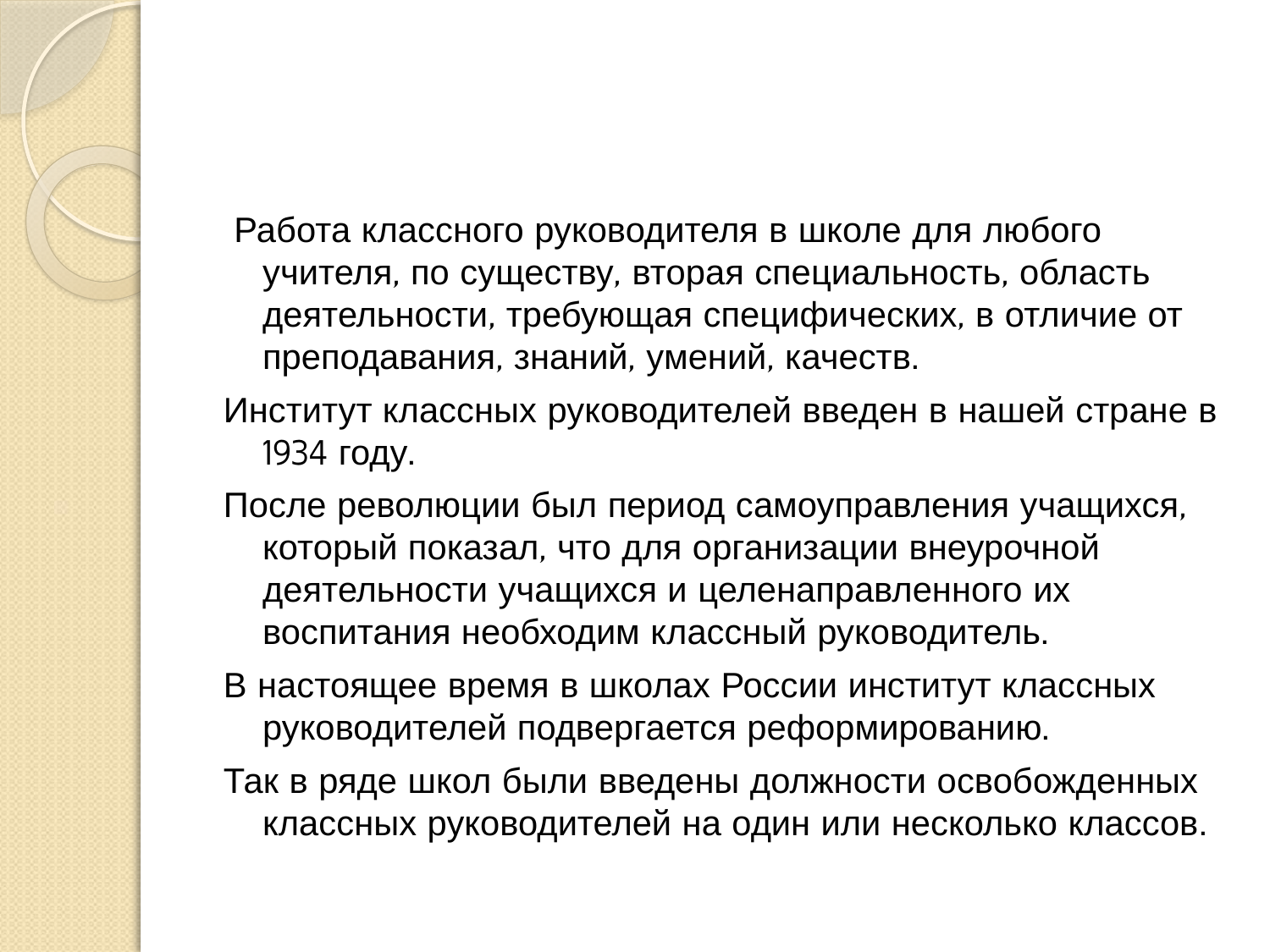

#
 Работа классного руководителя в школе для любого учителя, по существу, вторая специальность, область деятельности, требующая специфических, в отличие от преподавания, знаний, умений, качеств.
Институт классных руководителей введен в нашей стране в 1934 году.
После революции был период самоуправления учащихся, который показал, что для организации внеурочной деятельности учащихся и целенаправленного их воспитания необходим классный руководитель.
В настоящее время в школах России институт классных руководителей подвергается реформированию.
Так в ряде школ были введены должности освобожденных классных руководителей на один или несколько классов.